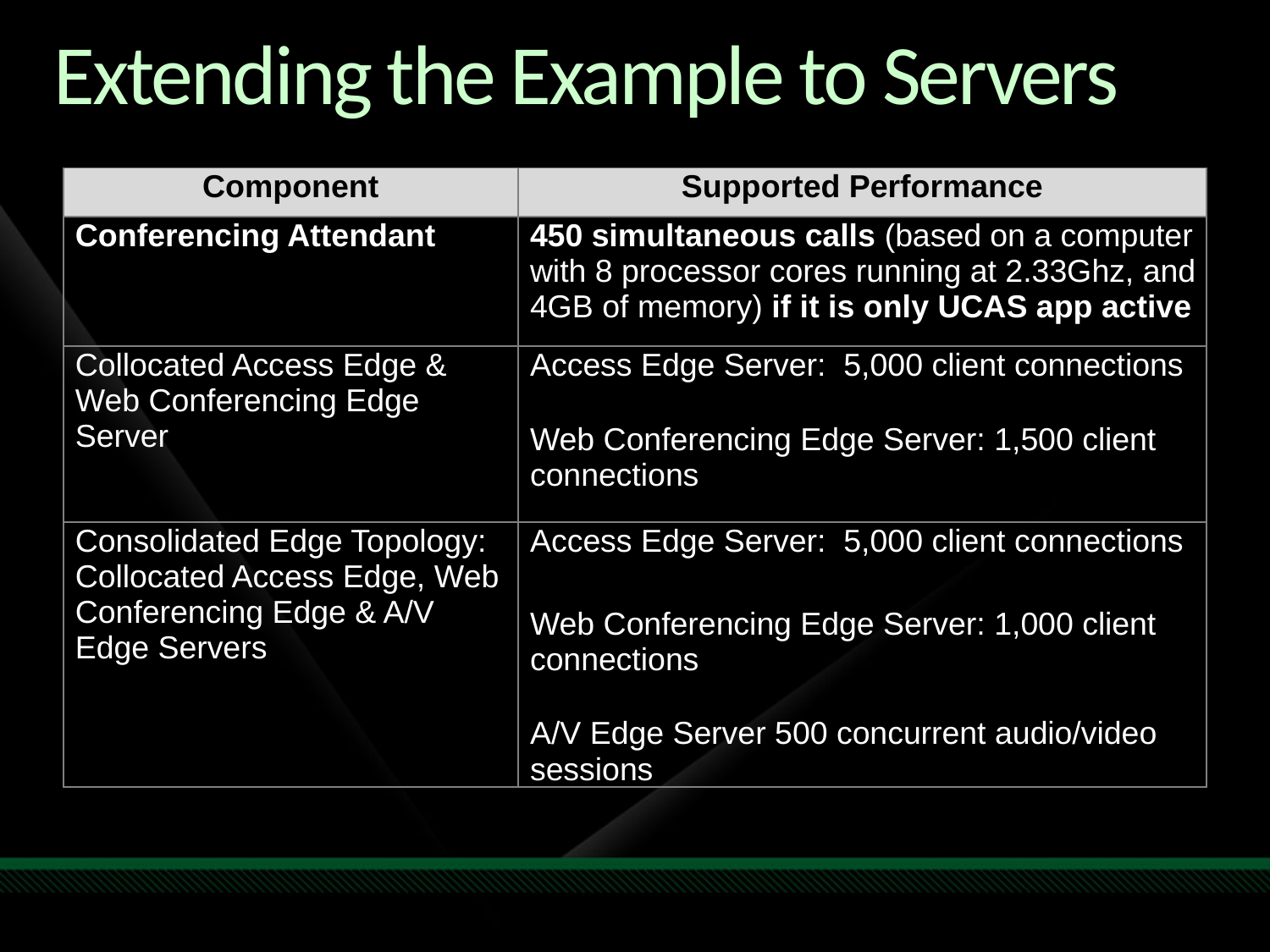

# Extending the Example to Servers
| Component | Supported Performance |
| --- | --- |
| Conferencing Attendant | 450 simultaneous calls (based on a computer with 8 processor cores running at 2.33Ghz, and 4GB of memory) if it is only UCAS app active |
| Collocated Access Edge & Web Conferencing Edge Server | Access Edge Server:  5,000 client connections |
|  | Web Conferencing Edge Server: 1,500 client connections |
| Consolidated Edge Topology: Collocated Access Edge, Web Conferencing Edge & A/V Edge Servers | Access Edge Server:  5,000 client connections |
|  | Web Conferencing Edge Server: 1,000 client connections |
|  | A/V Edge Server 500 concurrent audio/video sessions |